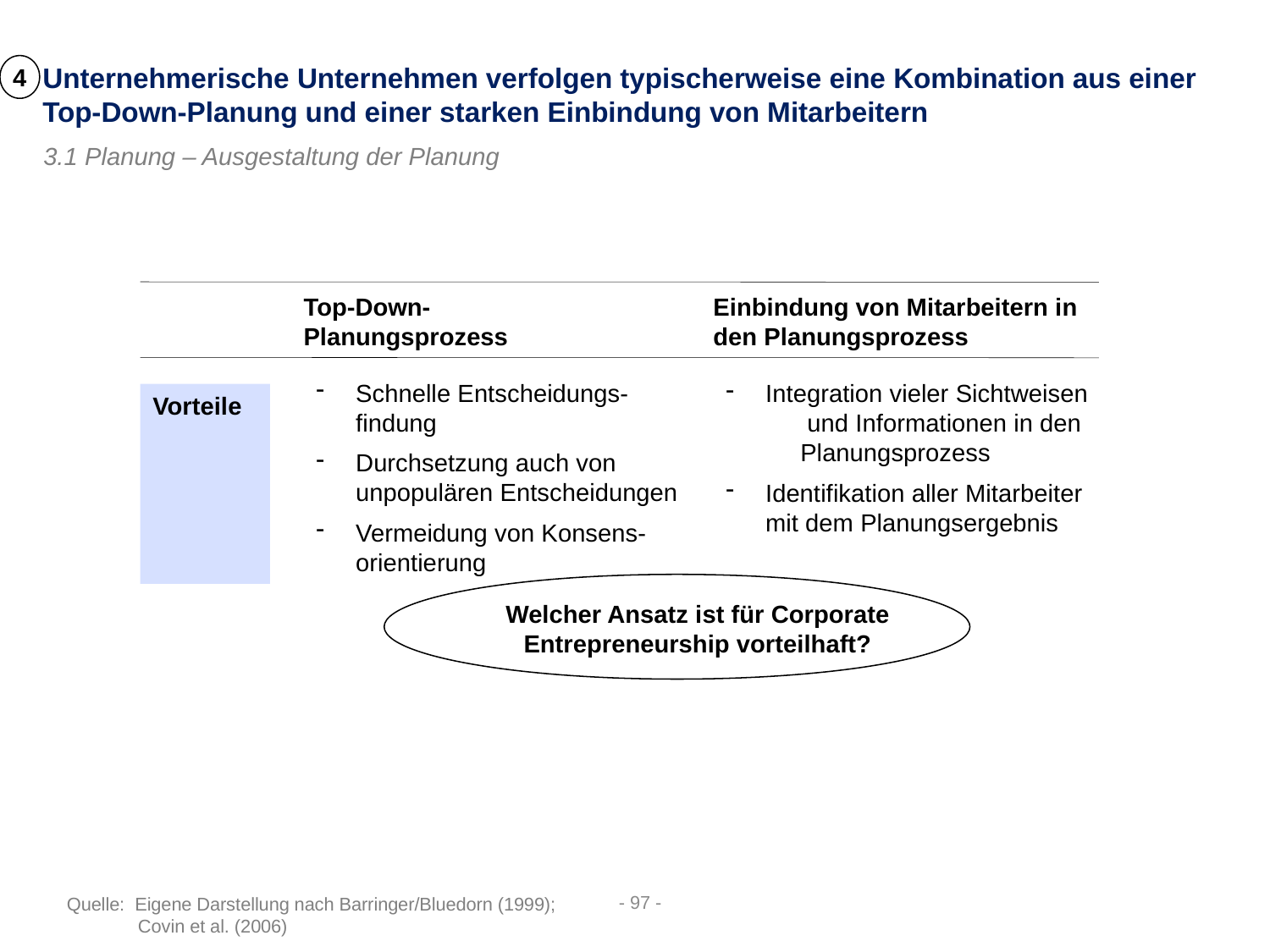

Unternehmerische Unternehmen verfolgen typischerweise eine Kombination aus einer Top-Down-Planung und einer starken Einbindung von Mitarbeitern

4
3.1 Planung – Ausgestaltung der Planung
Top-Down-Planungsprozess
Einbindung von Mitarbeitern in den Planungsprozess
Schnelle Entscheidungs-findung
Durchsetzung auch von unpopulären Entscheidungen
Vermeidung von Konsens-orientierung
Integration vieler Sichtweisen       und Informationen in den       Planungsprozess
Identifikation aller Mitarbeiter mit dem Planungsergebnis

Vorteile

Welcher Ansatz ist für Corporate Entrepreneurship vorteilhaft?
- 97 -
Quelle:  Eigene Darstellung nach Barringer/Bluedorn (1999);
              Covin et al. (2006)